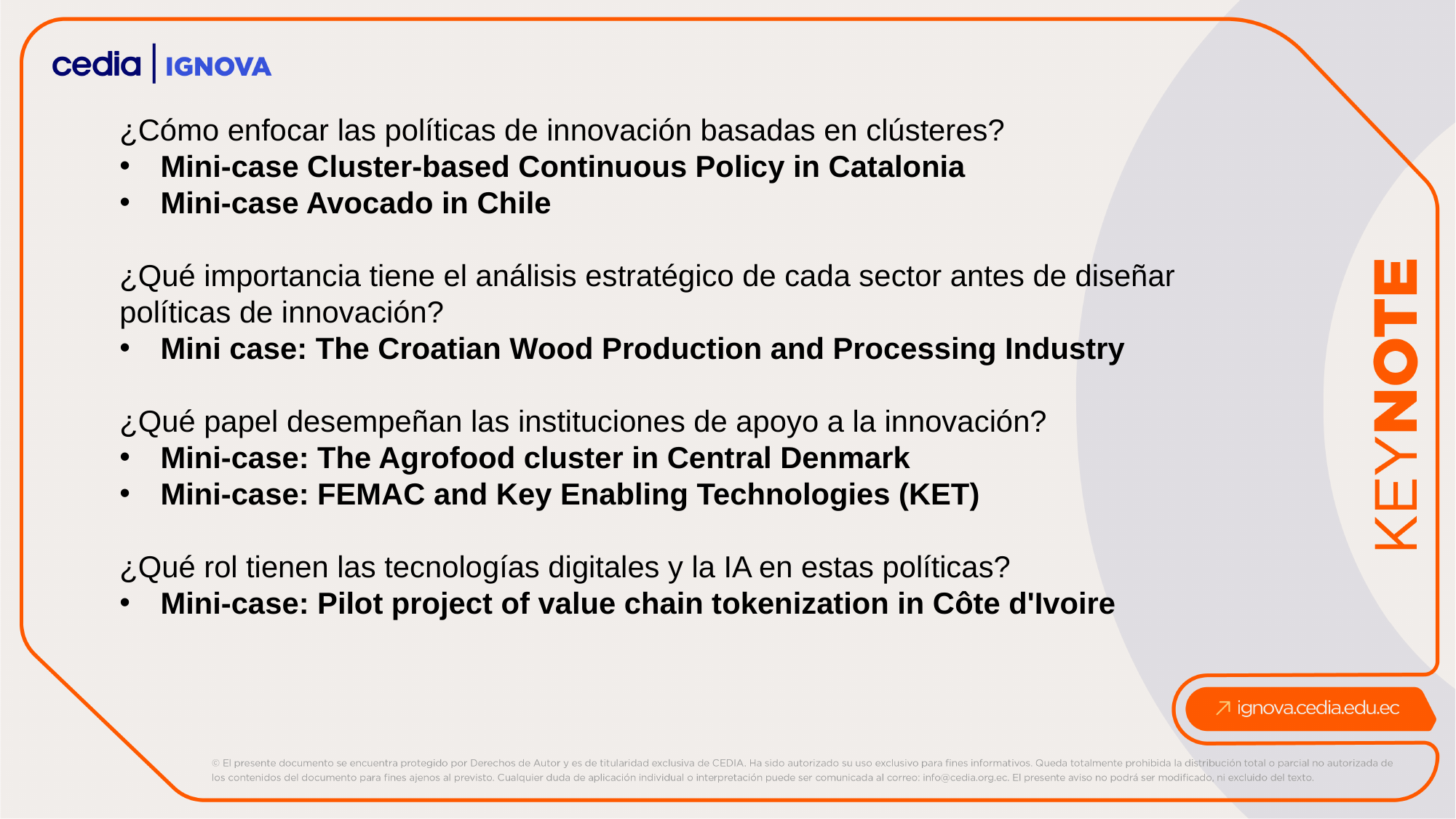

¿Cómo enfocar las políticas de innovación basadas en clústeres?
Mini-case Cluster-based Continuous Policy in Catalonia
Mini-case Avocado in Chile

¿Qué importancia tiene el análisis estratégico de cada sector antes de diseñar políticas de innovación?
Mini case: The Croatian Wood Production and Processing Industry

¿Qué papel desempeñan las instituciones de apoyo a la innovación?
Mini-case: The Agrofood cluster in Central Denmark
Mini-case: FEMAC and Key Enabling Technologies (KET)

¿Qué rol tienen las tecnologías digitales y la IA en estas políticas?
Mini-case: Pilot project of value chain tokenization in Côte d'Ivoire